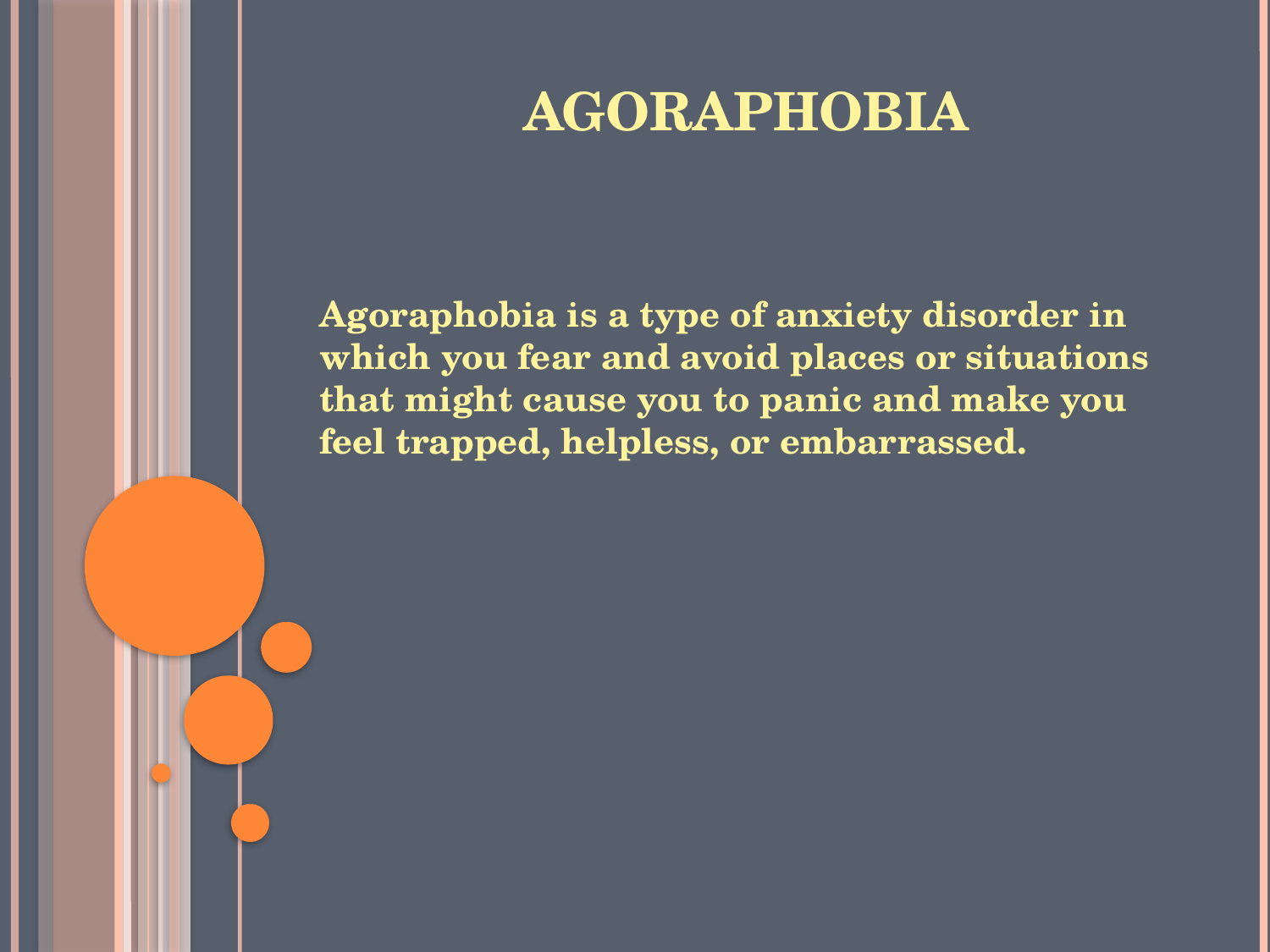

# Agoraphobia
Agoraphobia is a type of anxiety disorder in which you fear and avoid places or situations that might cause you to panic and make you feel trapped, helpless, or embarrassed.